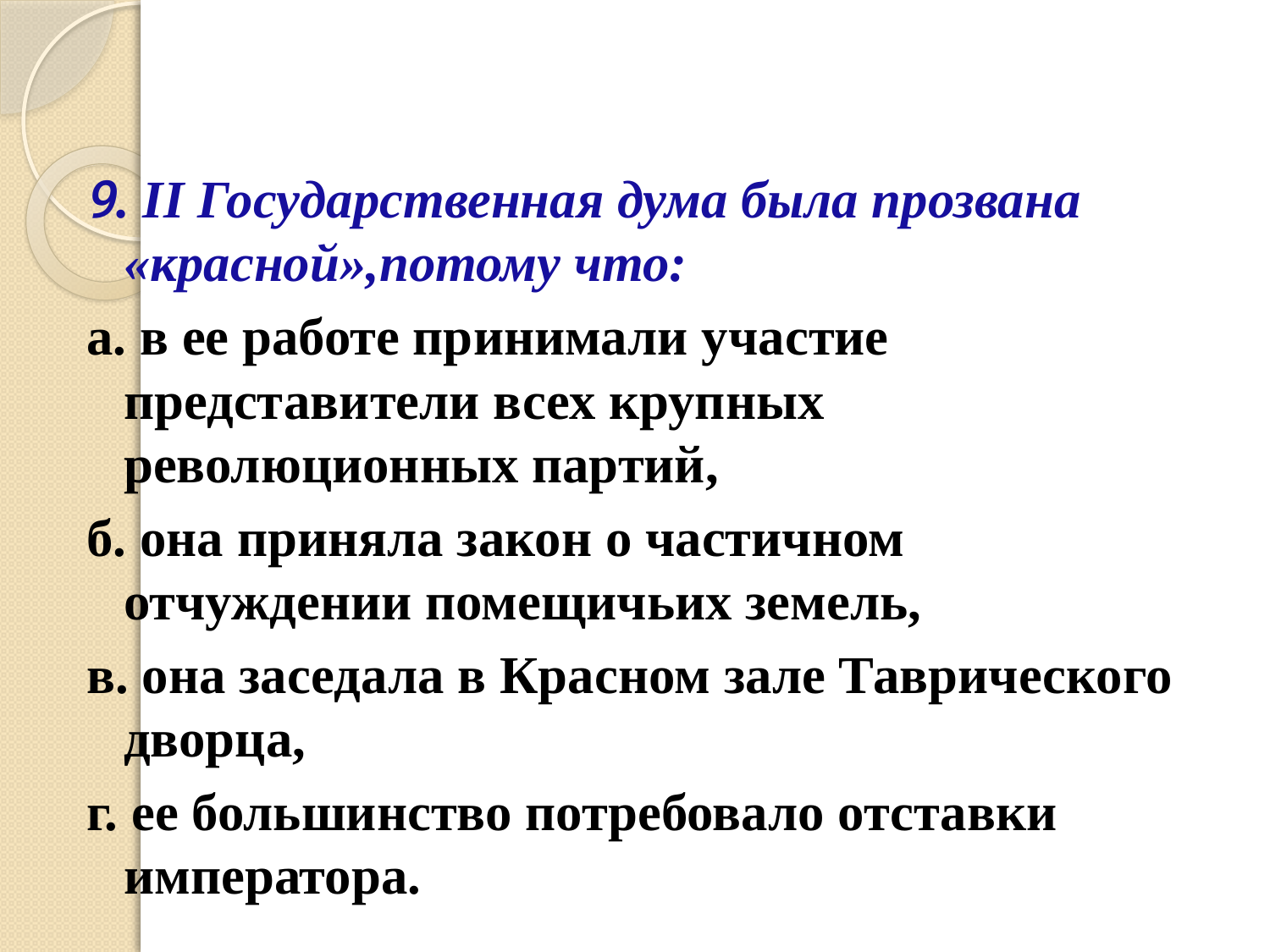

9. II Государственная дума была прозвана «красной»,потому что:
а. в ее работе принимали участие представители всех крупных революционных партий,
б. она приняла закон о частичном отчуждении помещичьих земель,
в. она заседала в Красном зале Таврического дворца,
г. ее большинство потребовало отставки императора.